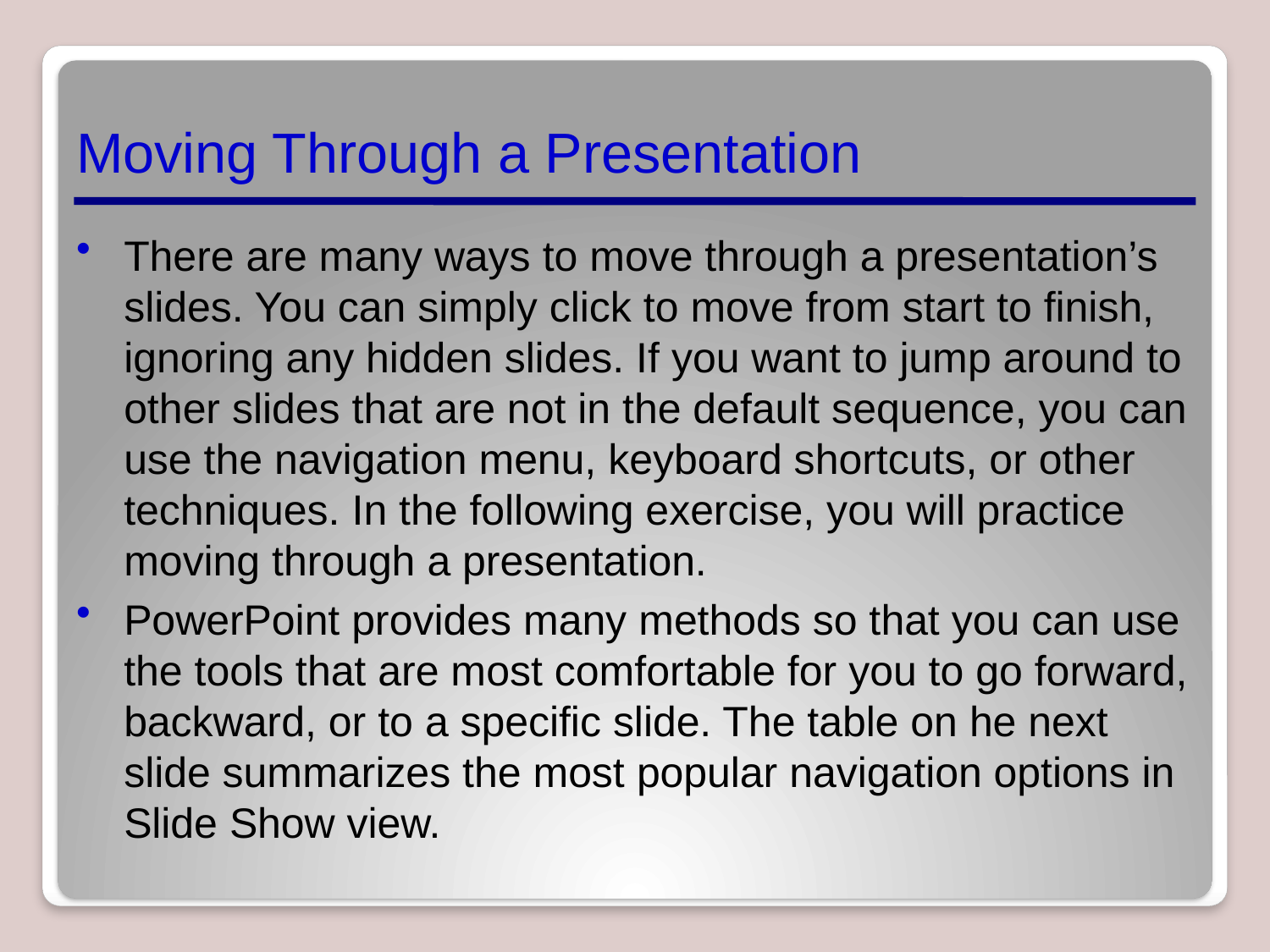

# Moving Through a Presentation
There are many ways to move through a presentation’s slides. You can simply click to move from start to finish, ignoring any hidden slides. If you want to jump around to other slides that are not in the default sequence, you can use the navigation menu, keyboard shortcuts, or other techniques. In the following exercise, you will practice moving through a presentation.
PowerPoint provides many methods so that you can use the tools that are most comfortable for you to go forward, backward, or to a specific slide. The table on he next slide summarizes the most popular navigation options in Slide Show view.